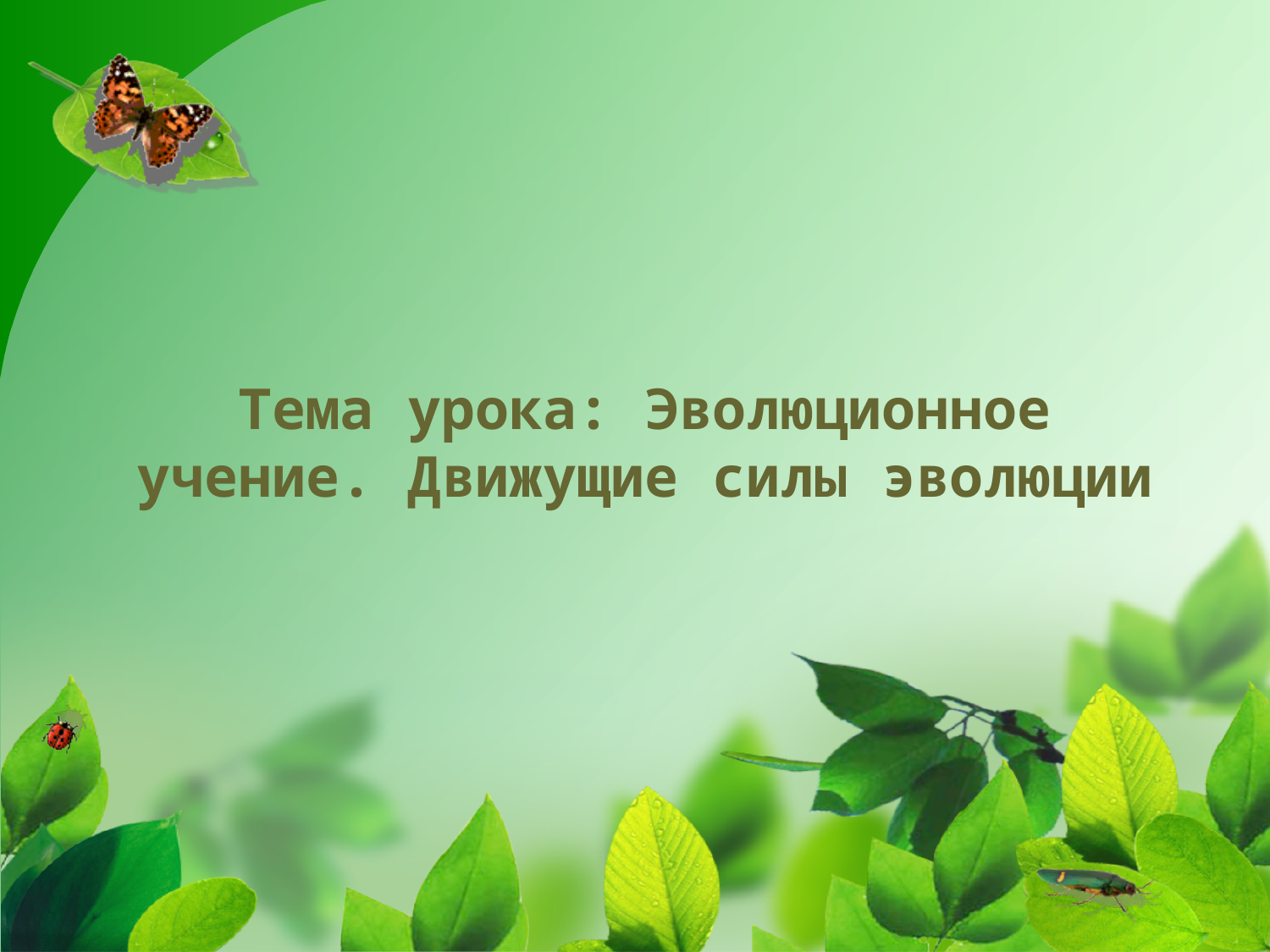

# Тема урока: Эволюционное учение. Движущие силы эволюции